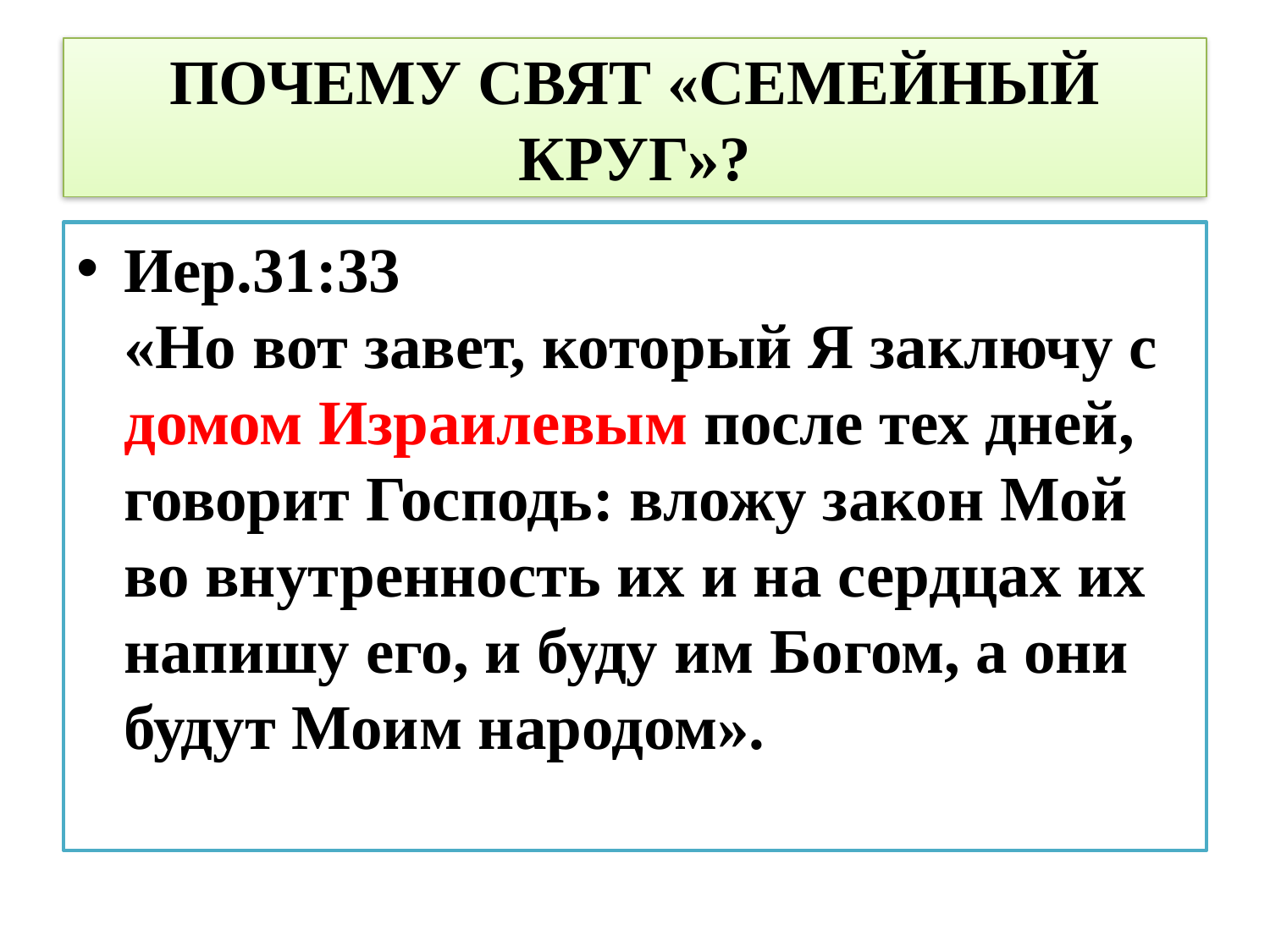

# ПОЧЕМУ СВЯТ «СЕМЕЙНЫЙ КРУГ»?
Иер.31:33
«Но вот завет, который Я заключу с домом Израилевым после тех дней, говорит Господь: вложу закон Мой во внутренность их и на сердцах их напишу его, и буду им Богом, а они будут Моим народом».